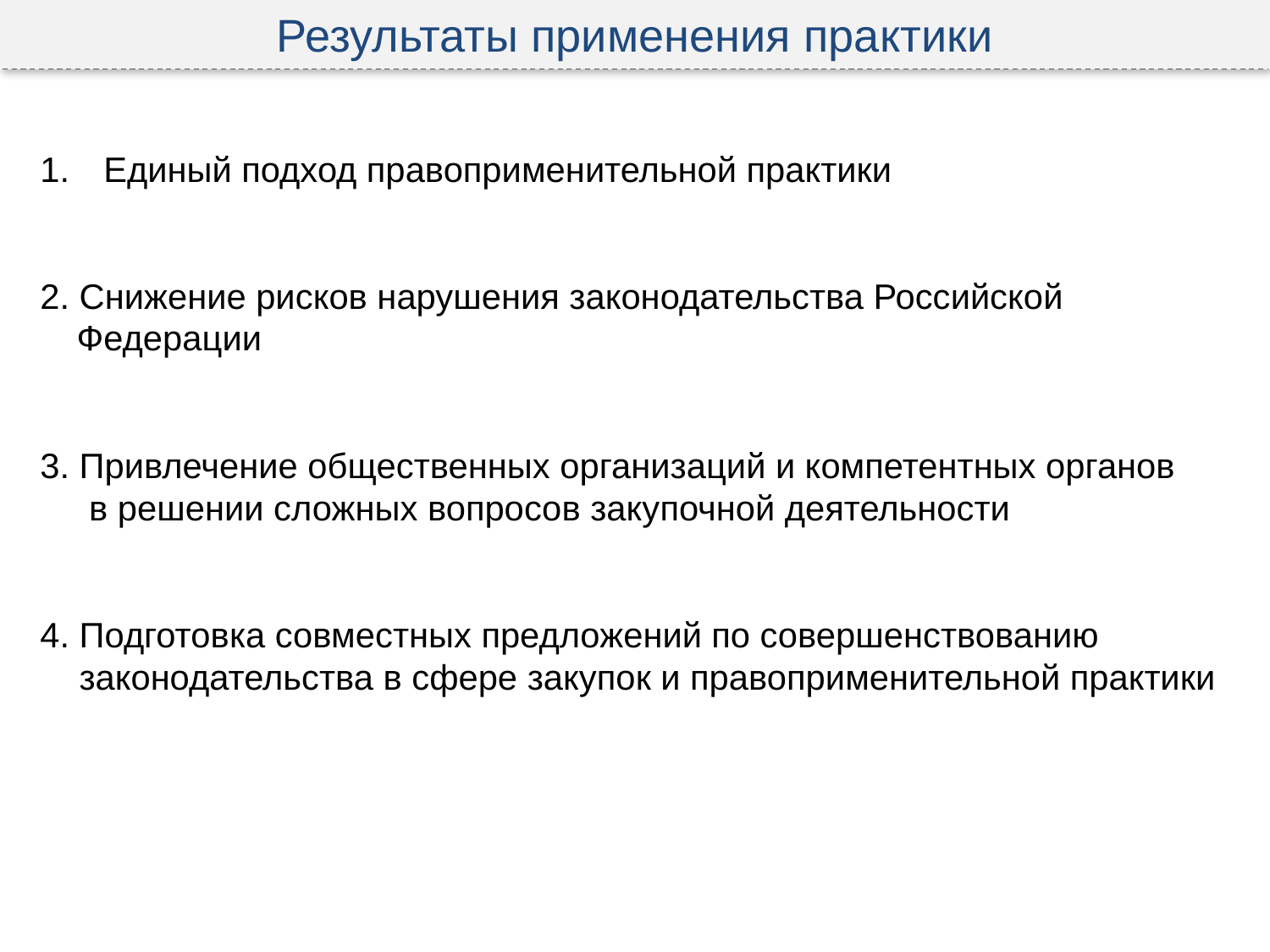

Результаты применения практики
Единый подход правоприменительной практики

2. Снижение рисков нарушения законодательства Российской Федерации

3. Привлечение общественных организаций и компетентных органов
     в решении сложных вопросов закупочной деятельности

4. Подготовка совместных предложений по совершенствованию
    законодательства в сфере закупок и правоприменительной практики